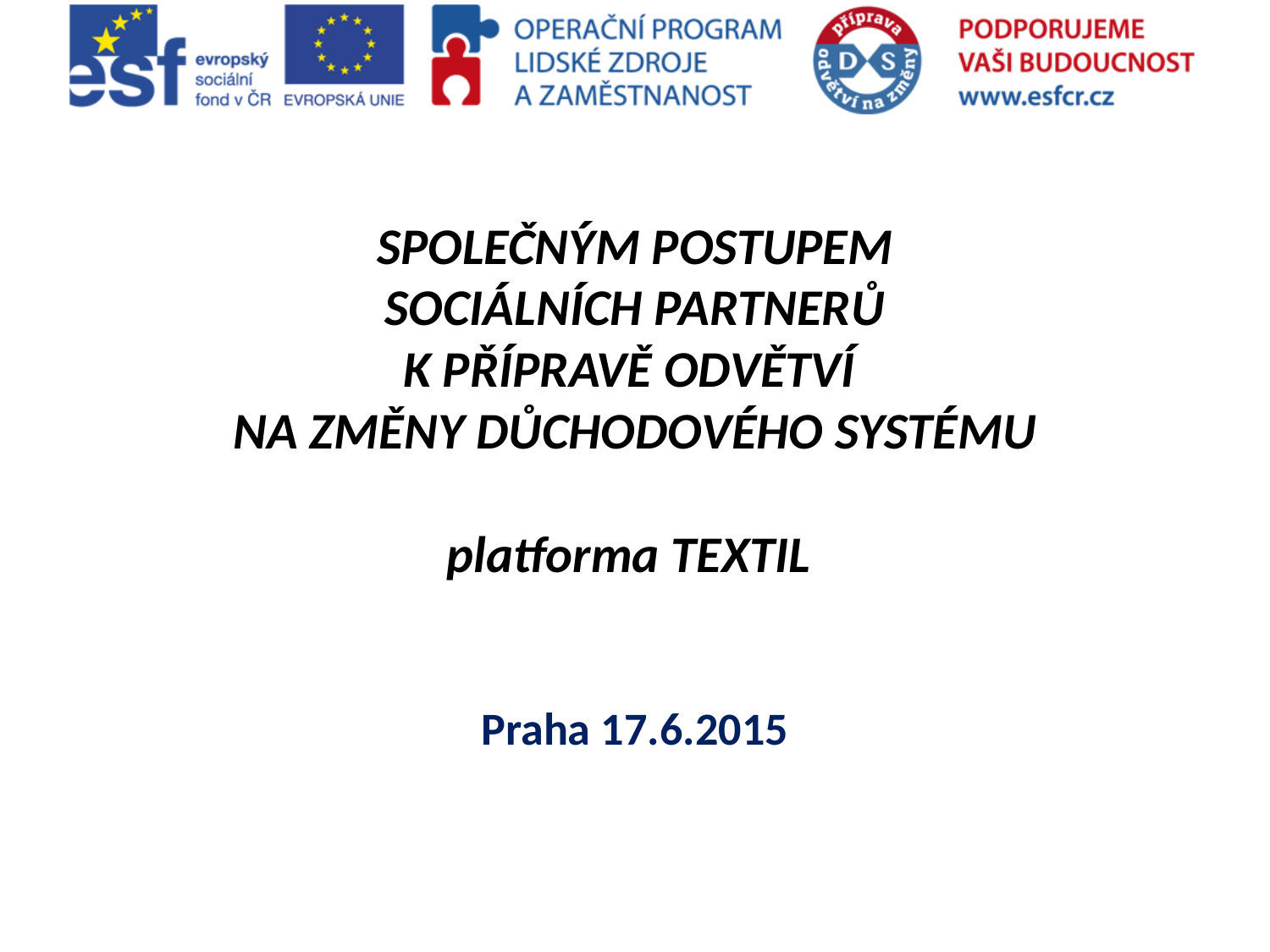

# SPOLEČNÝM POSTUPEM SOCIÁLNÍCH PARTNERŮ K PŘÍPRAVĚ ODVĚTVÍ NA ZMĚNY DŮCHODOVÉHO SYSTÉMU platforma TEXTIL

Praha 17.6.2015